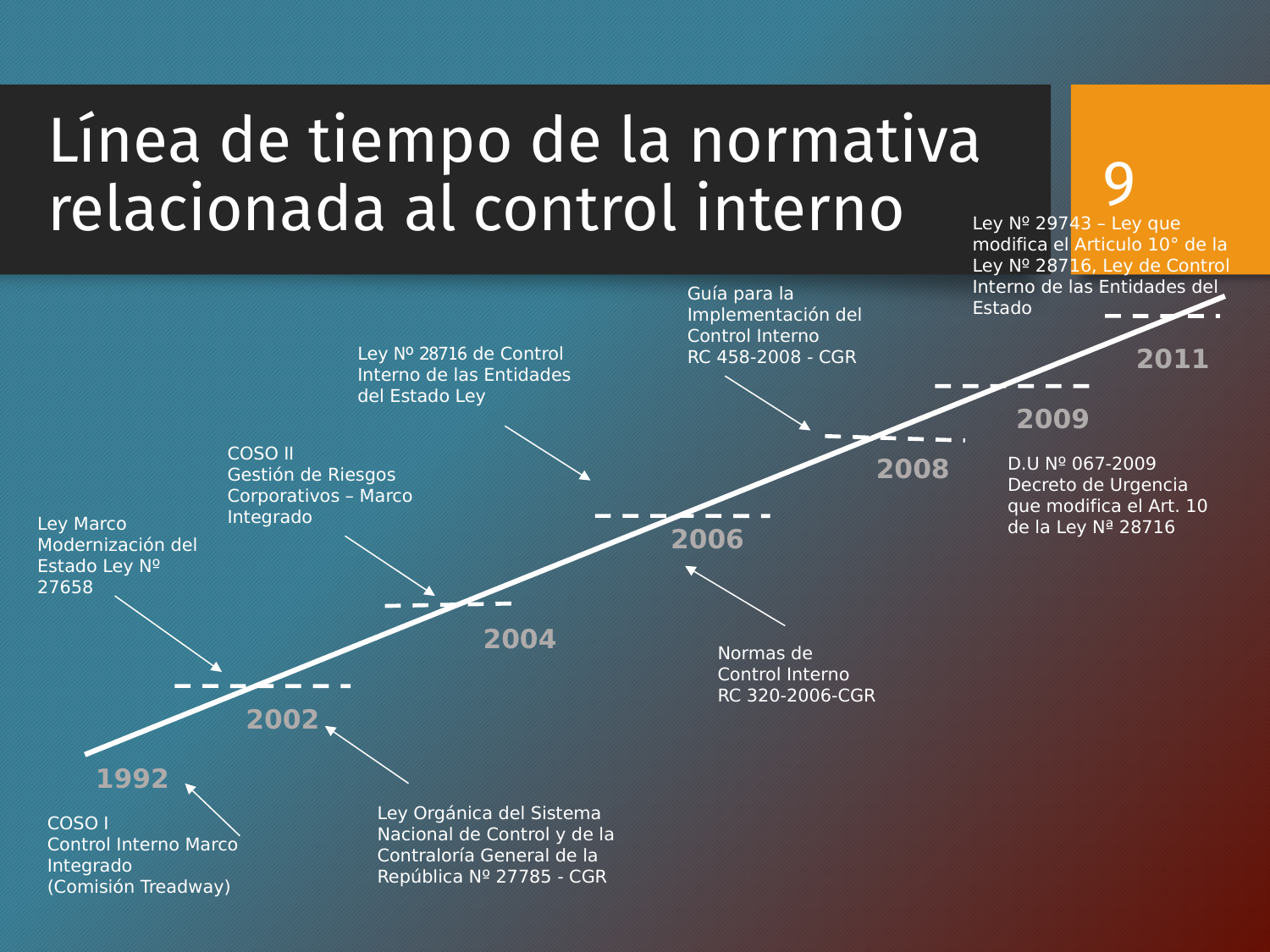

# Línea de tiempo de la normativa relacionada al control interno
9
Ley Nº 29743 – Ley que modifica el Articulo 10° de la Ley Nº 28716, Ley de Control Interno de las Entidades del Estado
Guía para la
Implementación del
Control Interno
RC 458-2008 - CGR

Ley Nº 28716 de Control Interno de las Entidades del Estado Ley
2011

2009

COSO II
Gestión de Riesgos
Corporativos – Marco Integrado

2008
D.U Nº 067-2009
Decreto de Urgencia que modifica el Art. 10 de la Ley Nª 28716
Ley Marco Modernización del Estado Ley Nº 27658

2006

2004
Normas de
Control Interno
RC 320-2006-CGR

2002

1992

Ley Orgánica del Sistema Nacional de Control y de la Contraloría General de la República Nº 27785 - CGR
COSO I
Control Interno Marco Integrado
(Comisión Treadway)